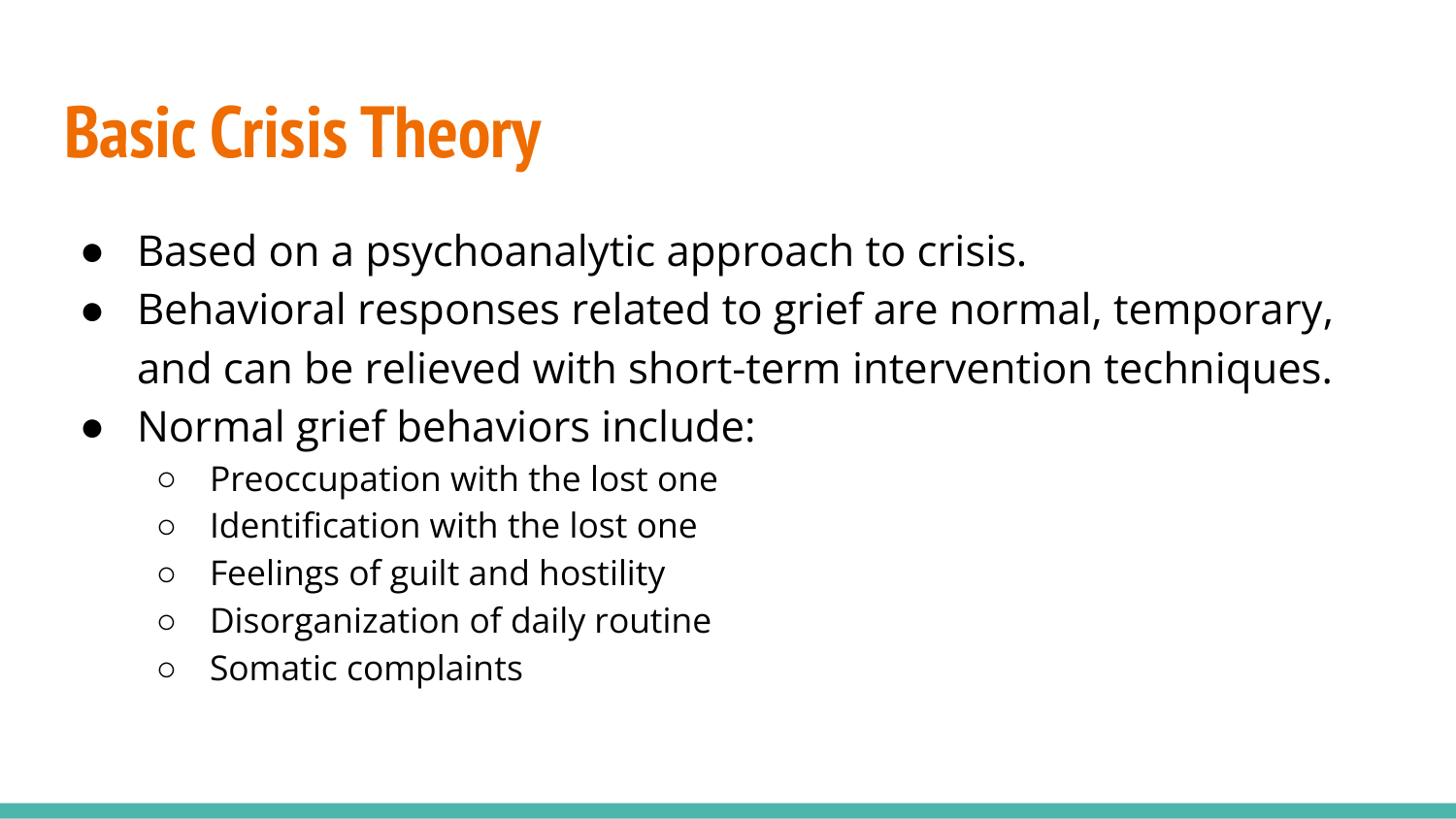

# Basic Crisis Theory
Based on a psychoanalytic approach to crisis.
Behavioral responses related to grief are normal, temporary, and can be relieved with short-term intervention techniques.
Normal grief behaviors include:
Preoccupation with the lost one
Identification with the lost one
Feelings of guilt and hostility
Disorganization of daily routine
Somatic complaints